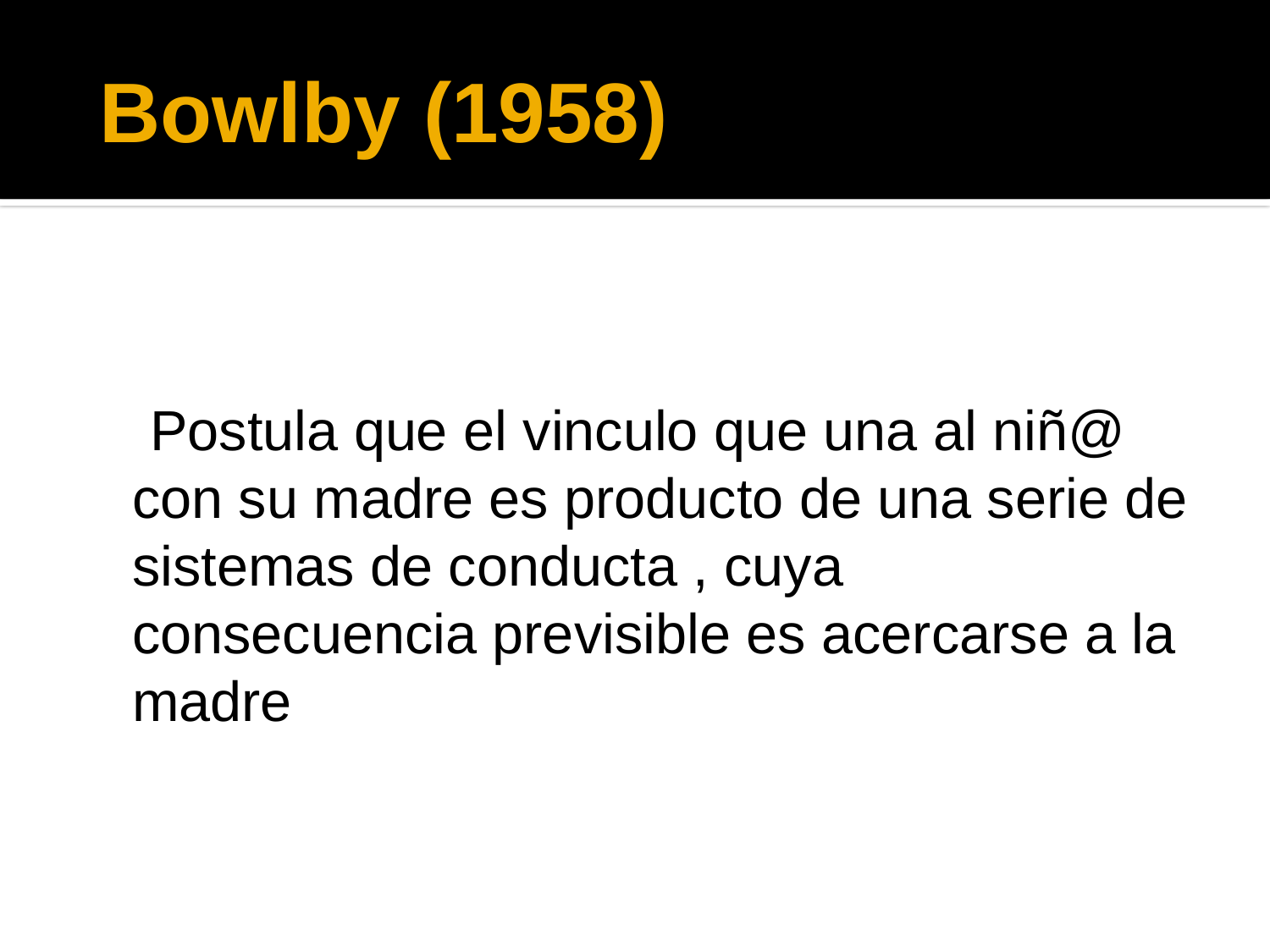

# Bowlby (1958)

    Postula que el vinculo que una al niñ@ con su madre es producto de una serie de sistemas de conducta , cuya consecuencia previsible es acercarse a la madre